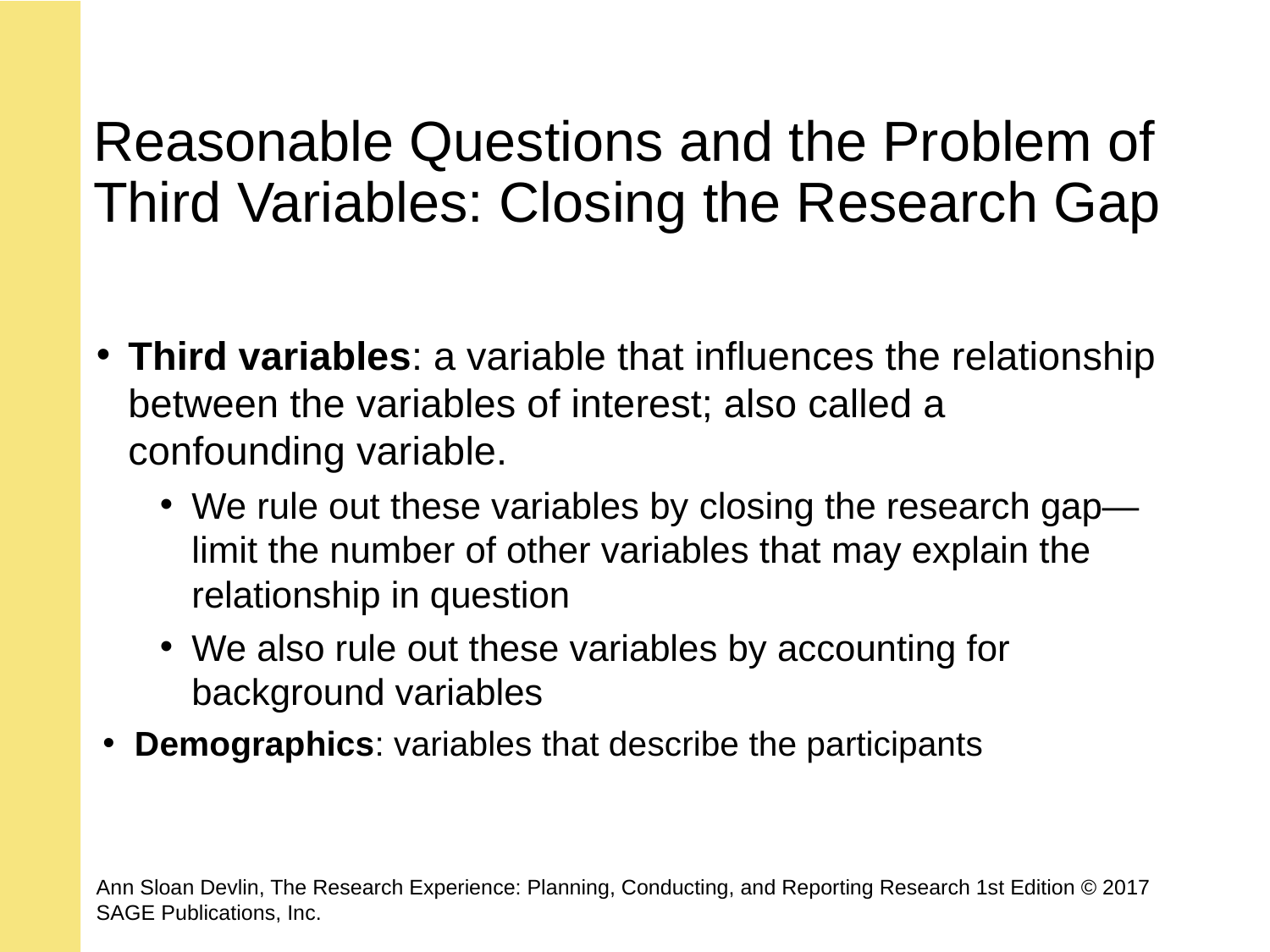

# Reasonable Questions and the Problem of Third Variables: Closing the Research Gap
Third variables: a variable that influences the relationship between the variables of interest; also called a confounding variable.
We rule out these variables by closing the research gap—limit the number of other variables that may explain the relationship in question
We also rule out these variables by accounting for background variables
Demographics: variables that describe the participants